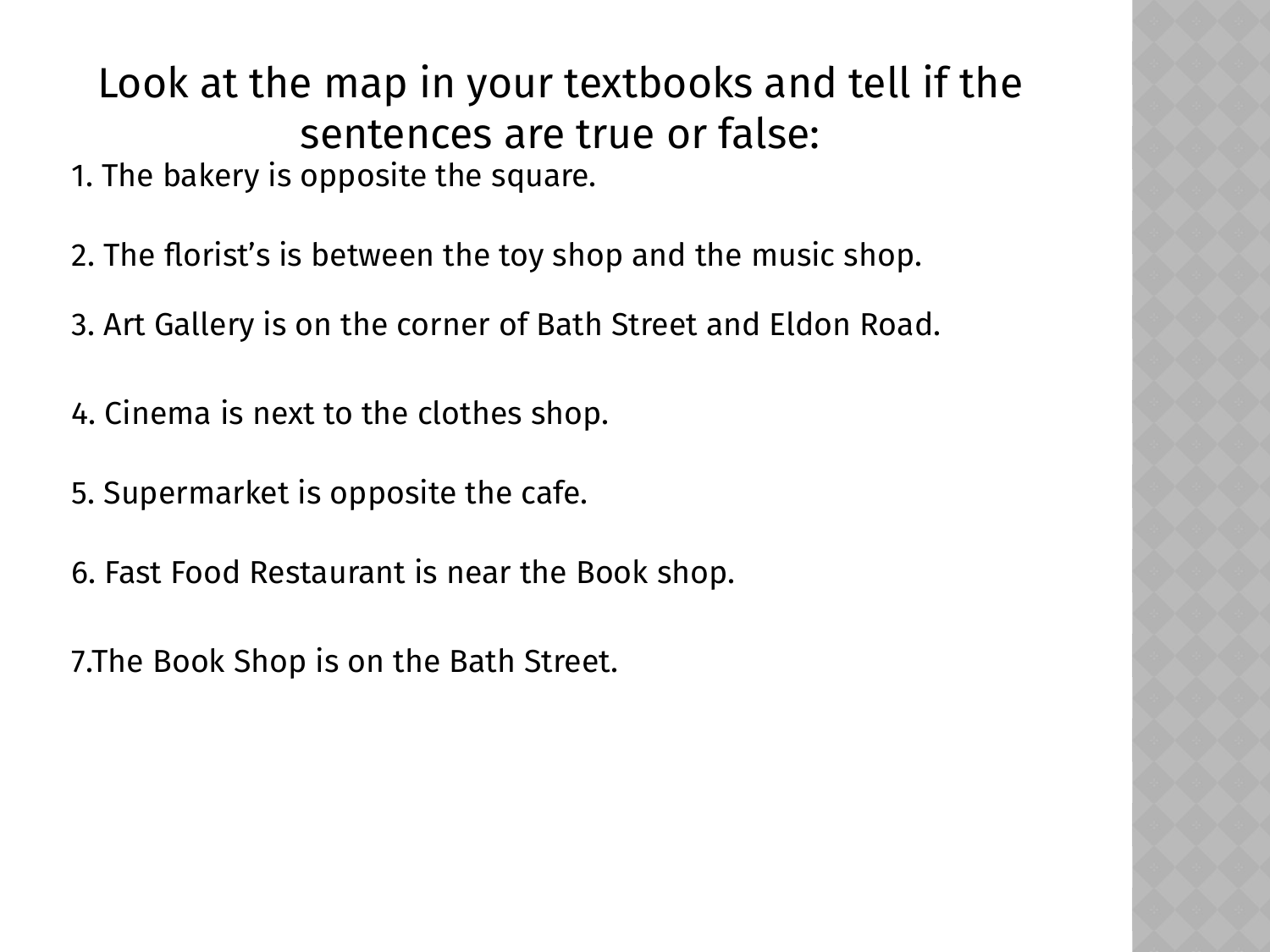

Look at the map in your textbooks and tell if the sentences are true or false:
1. The bakery is opposite the square.
2. The florist’s is between the toy shop and the music shop.
3. Art Gallery is on the corner of Bath Street and Eldon Road.
4. Cinema is next to the clothes shop.
5. Supermarket is opposite the cafe.
6. Fast Food Restaurant is near the Book shop.
7.The Book Shop is on the Bath Street.